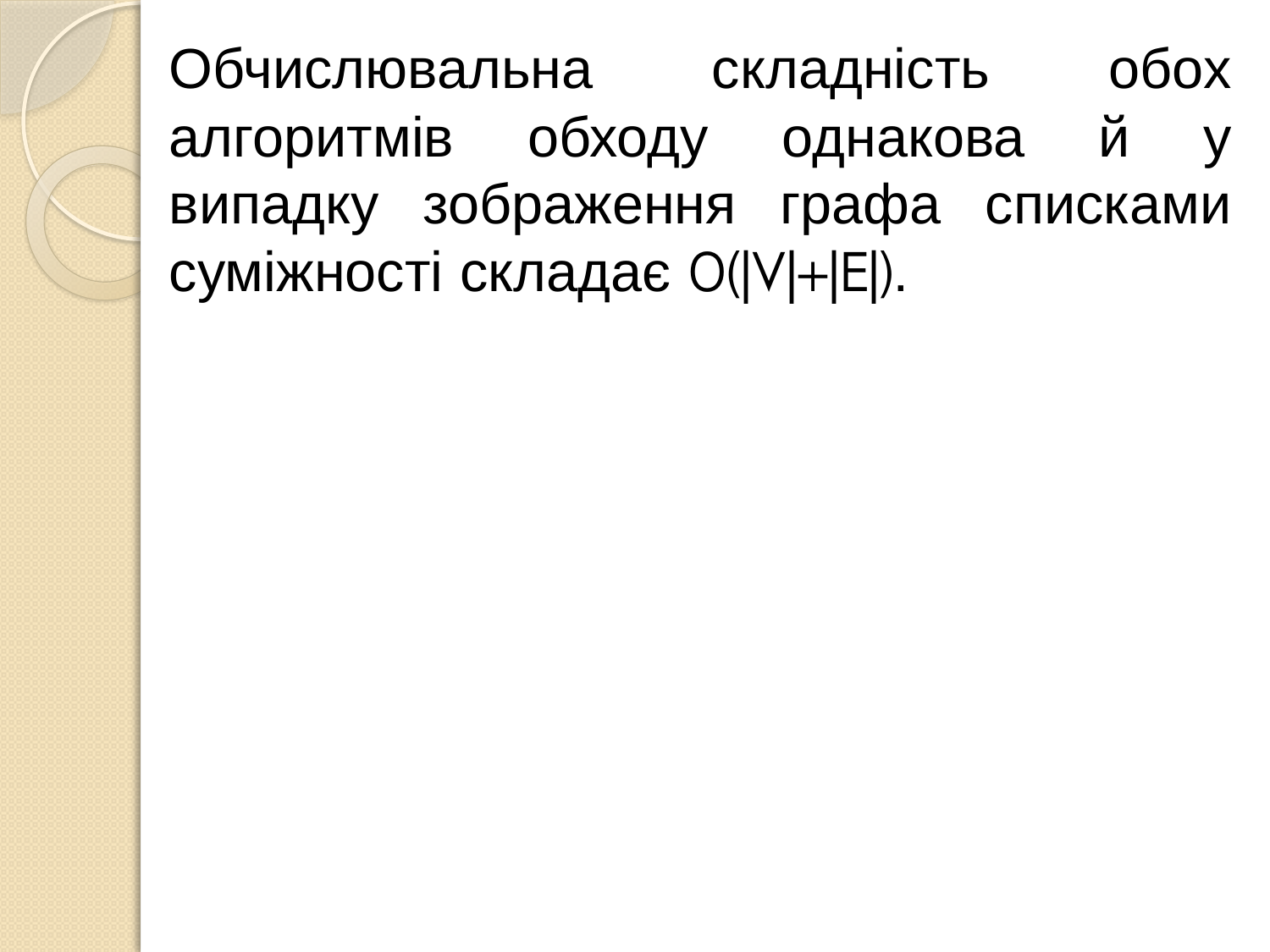

Обчислювальна складність обох алгоритмів обходу однакова й у випадку зображення графа списками суміжності складає O(|V|+|E|).